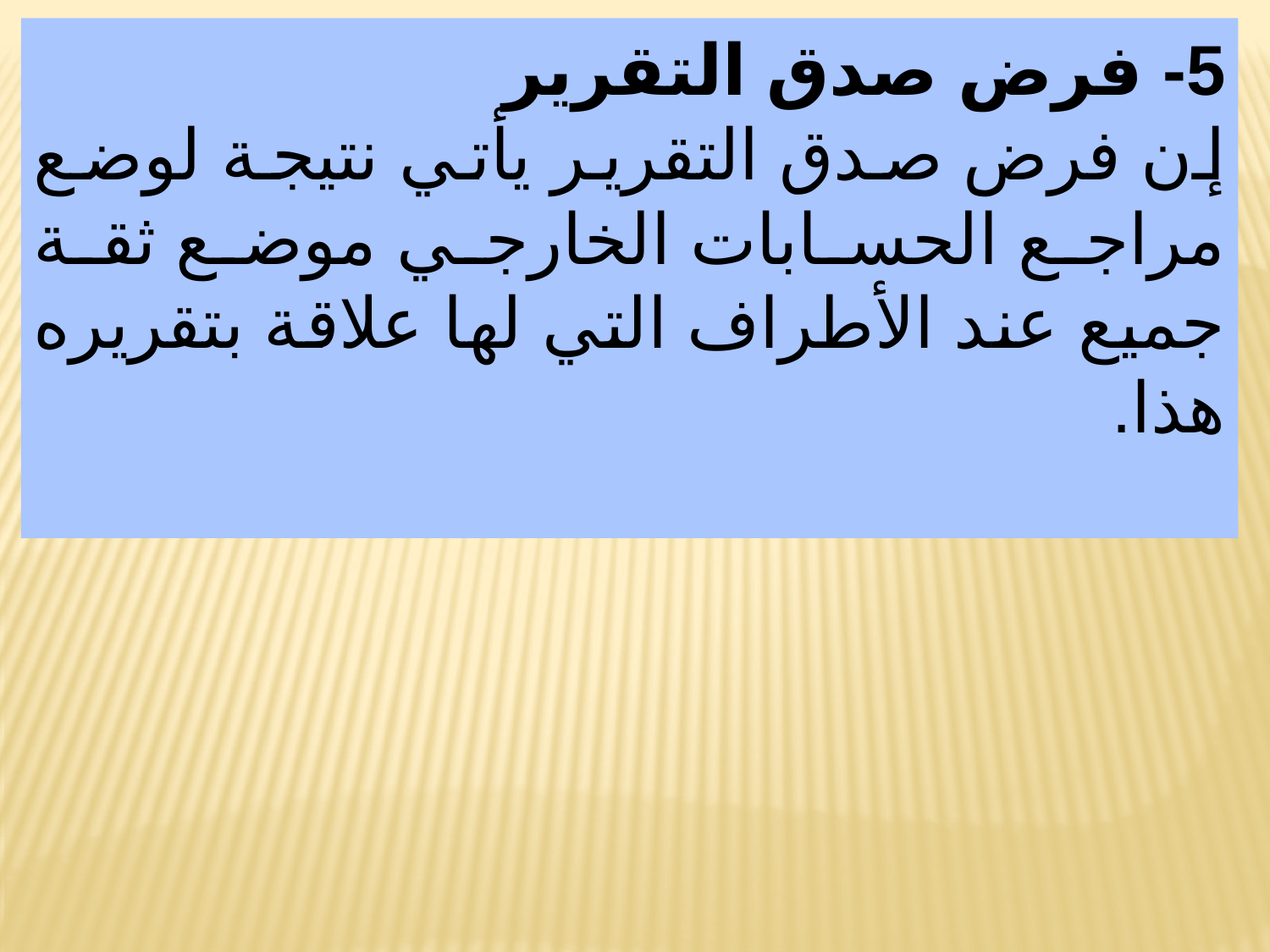

5- فرض صدق التقرير
إن فرض صدق التقرير يأتي نتيجة لوضع مراجع الحسابات الخارجي موضع ثقة جميع عند الأطراف التي لها علاقة بتقريره هذا.